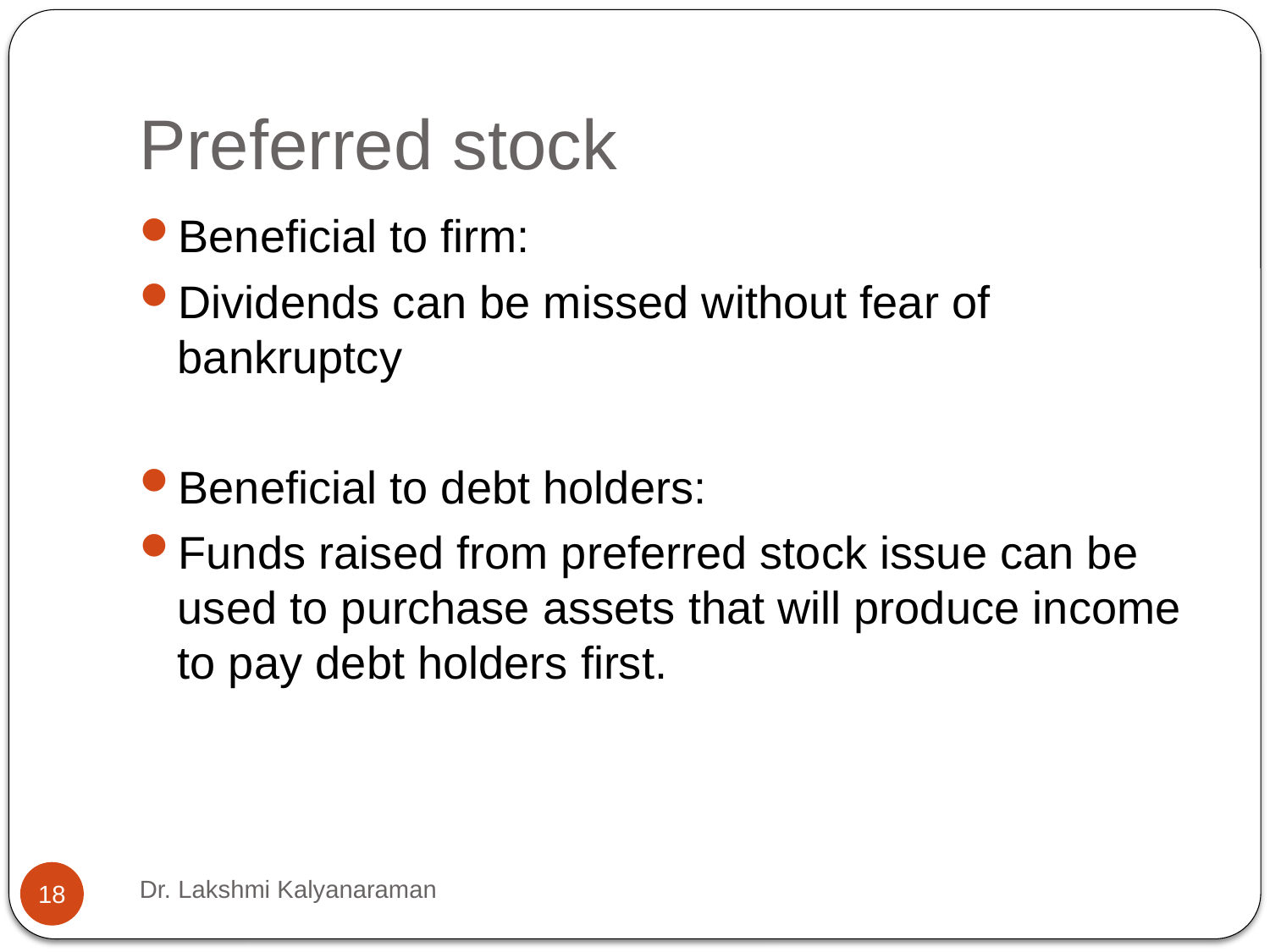

# Preferred stock
Beneficial to firm:
Dividends can be missed without fear of bankruptcy

Beneficial to debt holders:
Funds raised from preferred stock issue can be used to purchase assets that will produce income to pay debt holders first.
Dr. Lakshmi Kalyanaraman
18